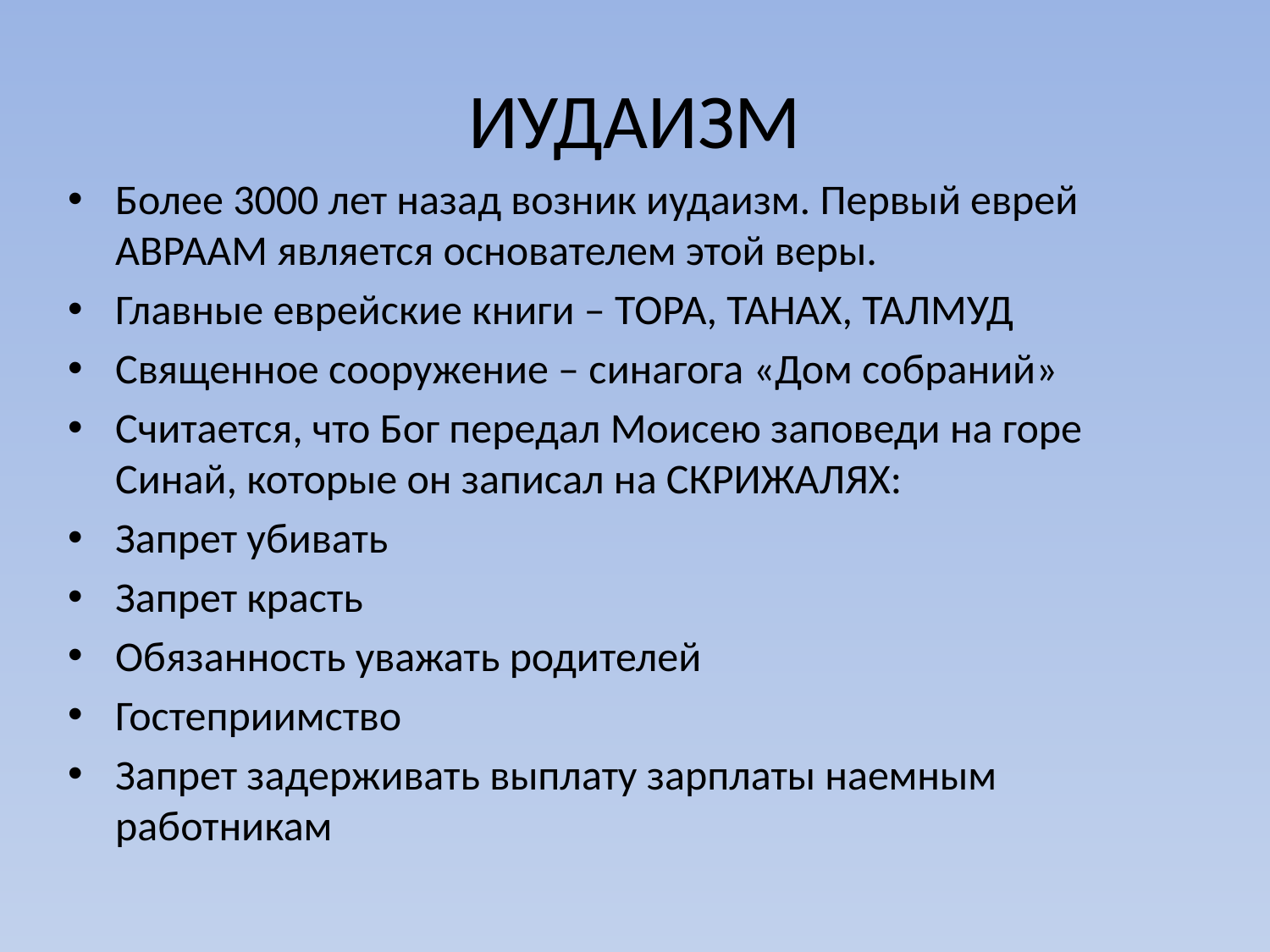

# ИУДАИЗМ
Более 3000 лет назад возник иудаизм. Первый еврей АВРААМ является основателем этой веры.
Главные еврейские книги – ТОРА, ТАНАХ, ТАЛМУД
Священное сооружение – синагога «Дом собраний»
Считается, что Бог передал Моисею заповеди на горе Синай, которые он записал на СКРИЖАЛЯХ:
Запрет убивать
Запрет красть
Обязанность уважать родителей
Гостеприимство
Запрет задерживать выплату зарплаты наемным работникам